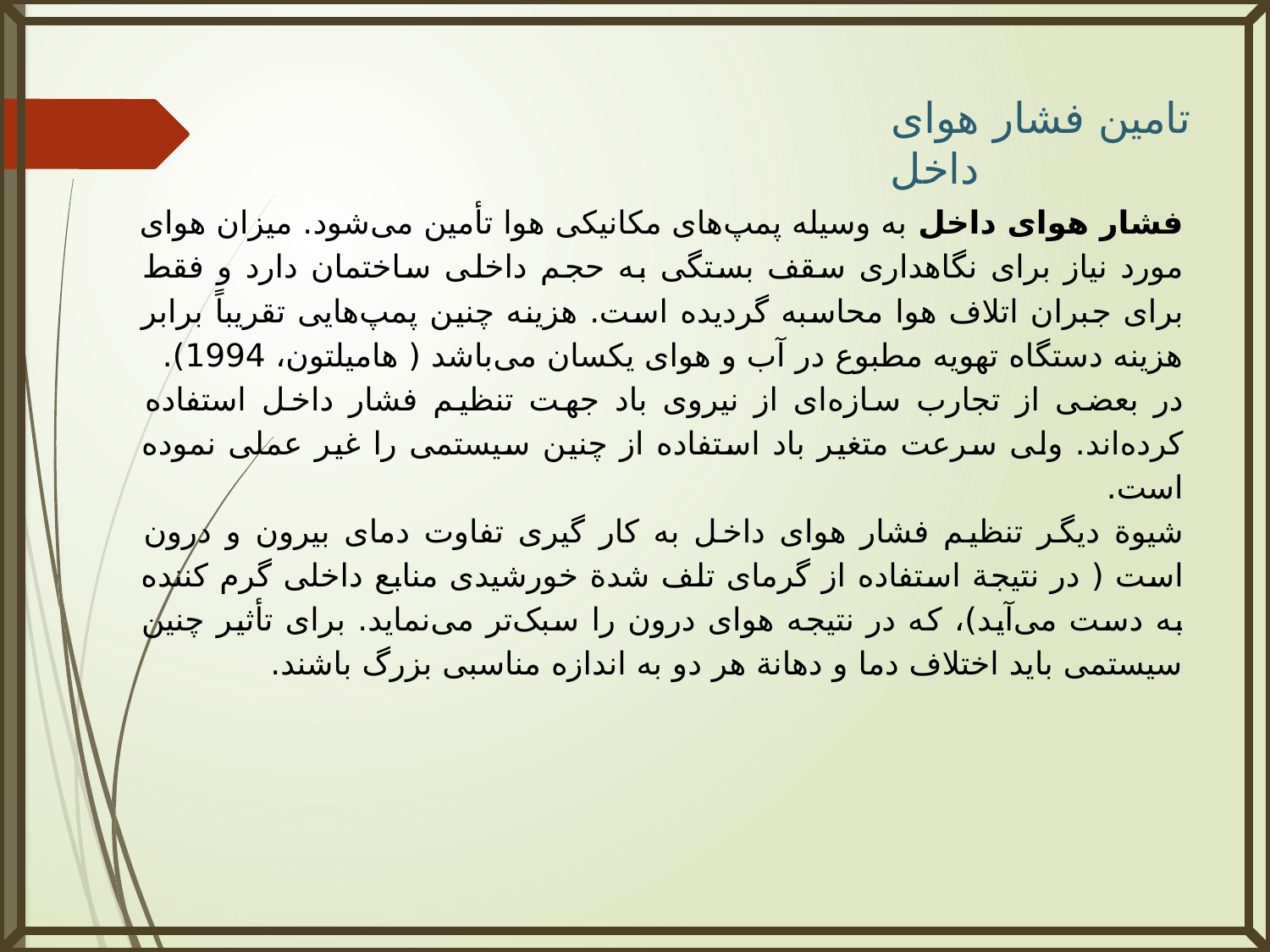

تامین فشار هوای داخل
فشار هوای داخل به وسیله پمپ‌های مکانیکی هوا تأمین می‌شود. میزان هوای مورد نیاز برای نگاهداری سقف بستگی به حجم داخلی ساختمان دارد و فقط برای جبران اتلاف هوا محاسبه گردیده است. هزینه چنین پمپ‌هایی تقریباً برابر هزینه دستگاه تهویه مطبوع در آب و هوای یکسان می‌باشد ( هامیلتون، 1994).
در بعضی از تجارب سازه‌ای از نیروی باد جهت تنظیم فشار داخل استفاده کرده‌اند. ولی سرعت متغیر باد استفاده از چنین سیستمی را غیر عملی نموده است.
شیوة دیگر تنظیم فشار هوای داخل به کار گیری تفاوت دمای بیرون و درون است ( در نتیجة استفاده از گرمای تلف شدة خورشیدی منابع داخلی گرم کننده به دست می‌آید)، که در نتیجه هوای درون را سبک‌تر می‌نماید. برای تأثیر چنین سیستمی باید اختلاف دما و دهانة هر دو به اندازه مناسبی بزرگ باشند.